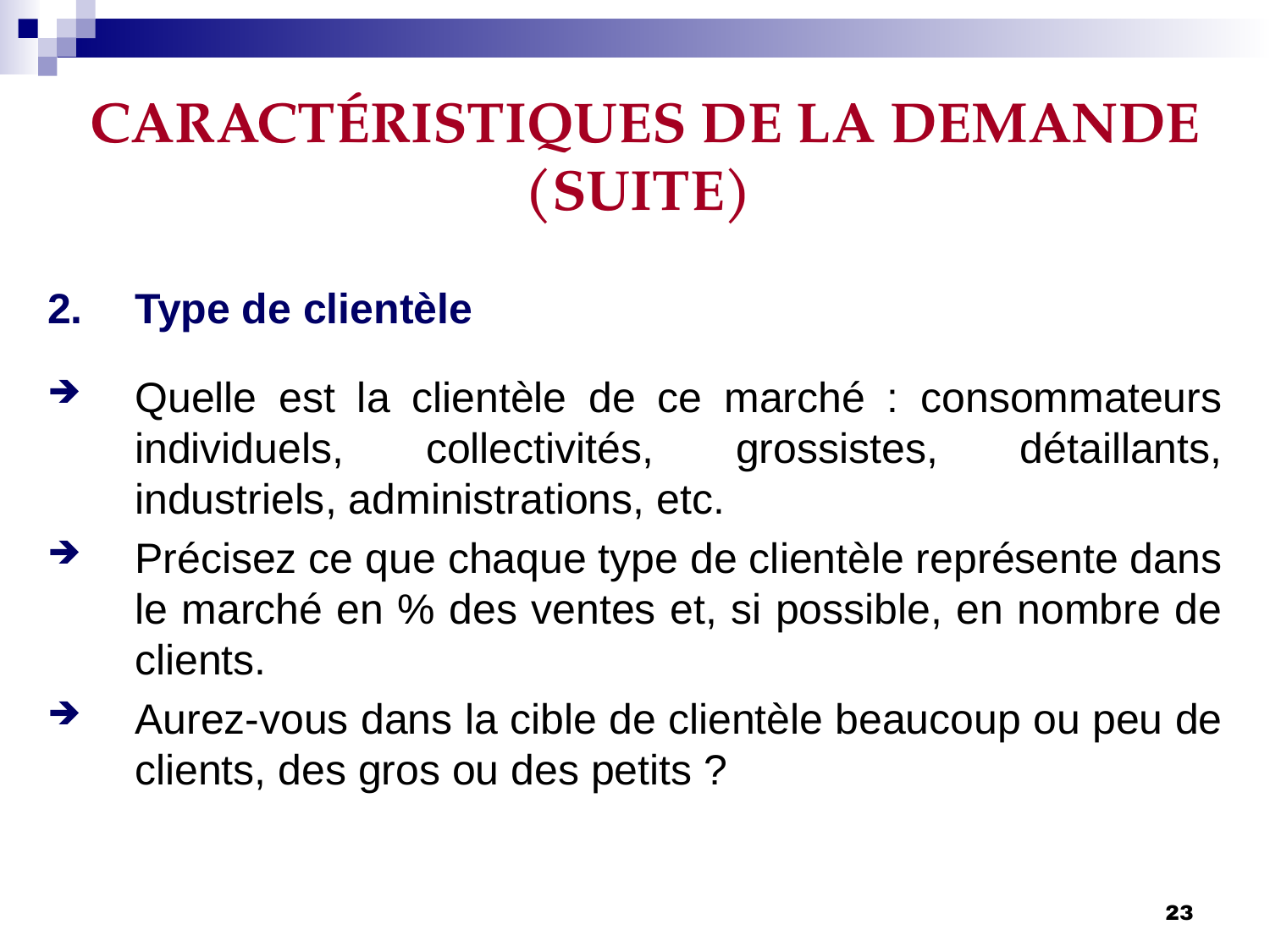

# CARACTÉRISTIQUES DE LA DEMANDE (SUITE)
Type de clientèle

Quelle est la clientèle de ce marché : consommateurs individuels, collectivités, grossistes, détaillants, industriels, administrations, etc.
Précisez ce que chaque type de clientèle représente dans le marché en % des ventes et, si possible, en nombre de clients.
Aurez-vous dans la cible de clientèle beaucoup ou peu de clients, des gros ou des petits ?
23